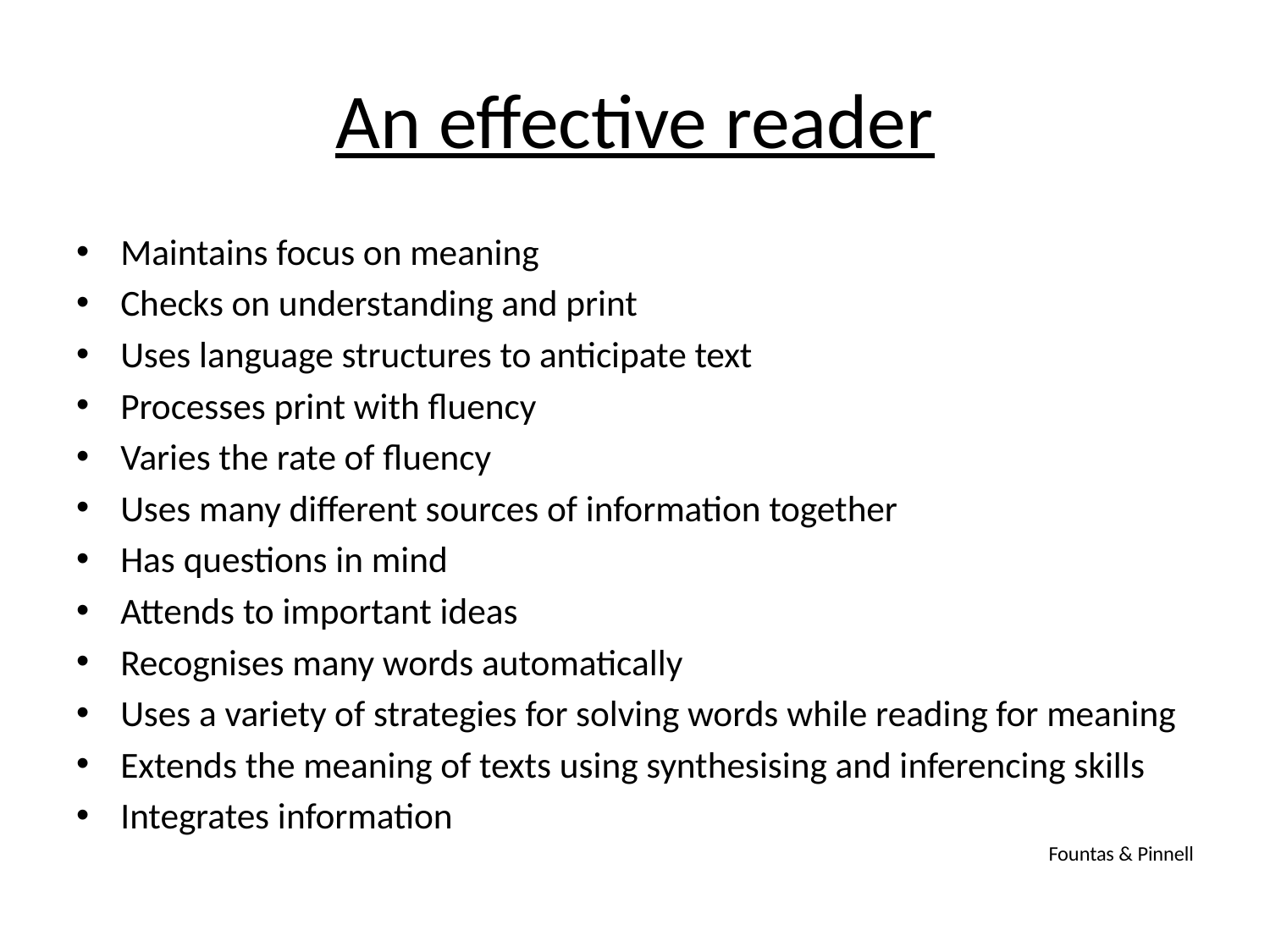

# An effective reader
Maintains focus on meaning
Checks on understanding and print
Uses language structures to anticipate text
Processes print with fluency
Varies the rate of fluency
Uses many different sources of information together
Has questions in mind
Attends to important ideas
Recognises many words automatically
Uses a variety of strategies for solving words while reading for meaning
Extends the meaning of texts using synthesising and inferencing skills
Integrates information
Fountas & Pinnell